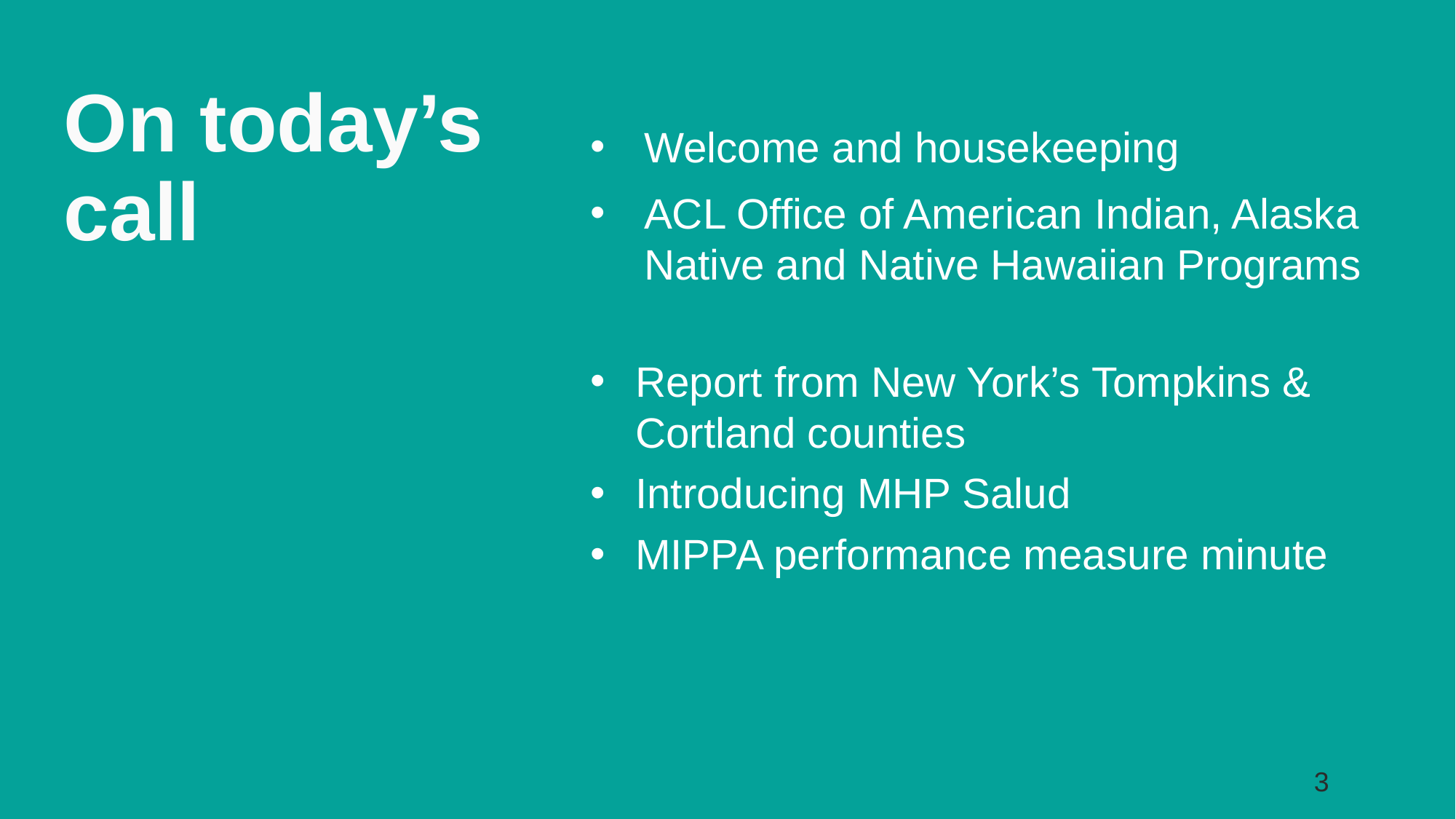

On today’s call
Welcome and housekeeping
ACL Office of American Indian, Alaska Native and Native Hawaiian Programs
Report from New York’s Tompkins & Cortland counties
Introducing MHP Salud
MIPPA performance measure minute

3